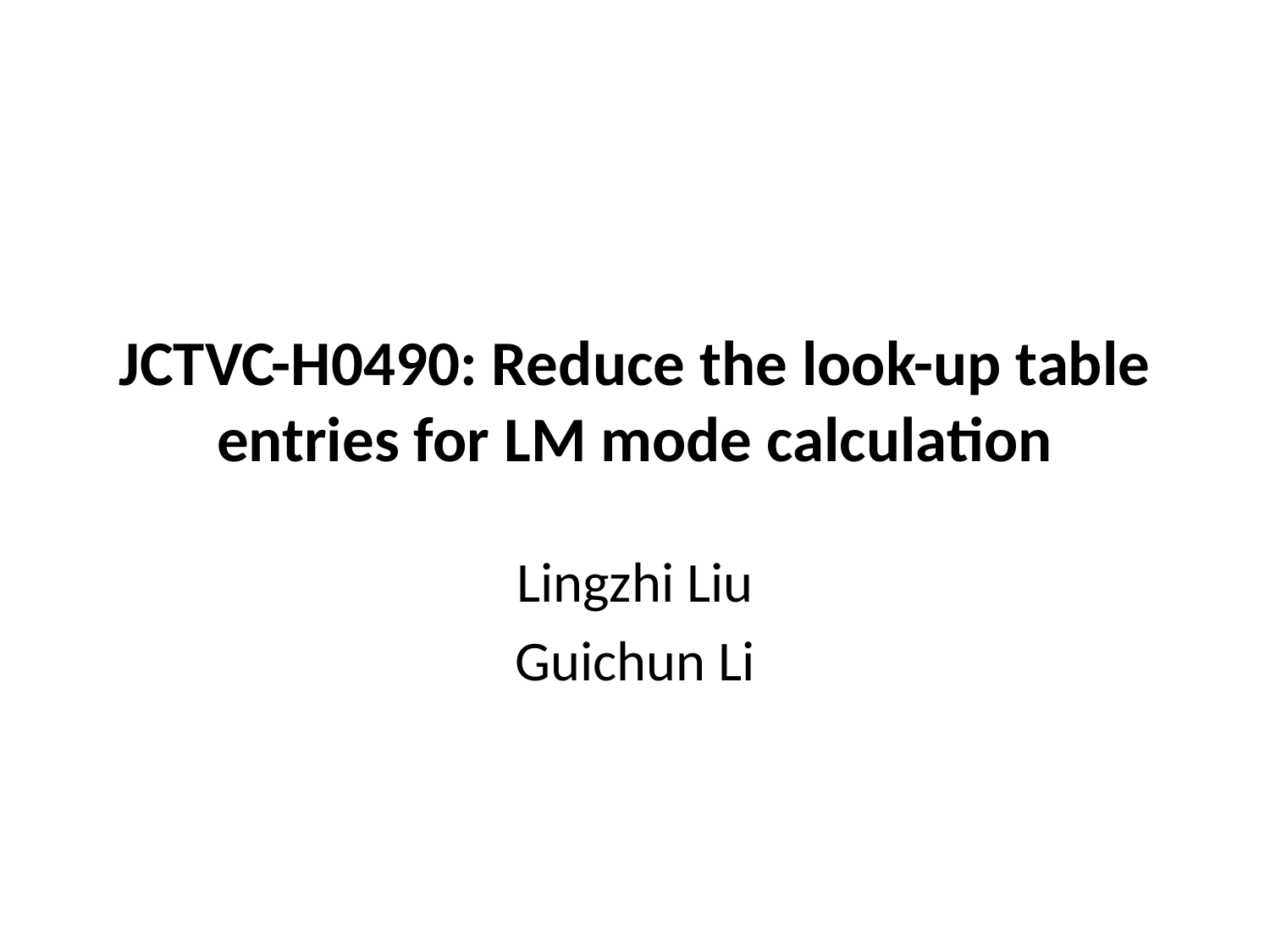

# JCTVC-H0490: Reduce the look-up table entries for LM mode calculation
Lingzhi Liu
Guichun Li